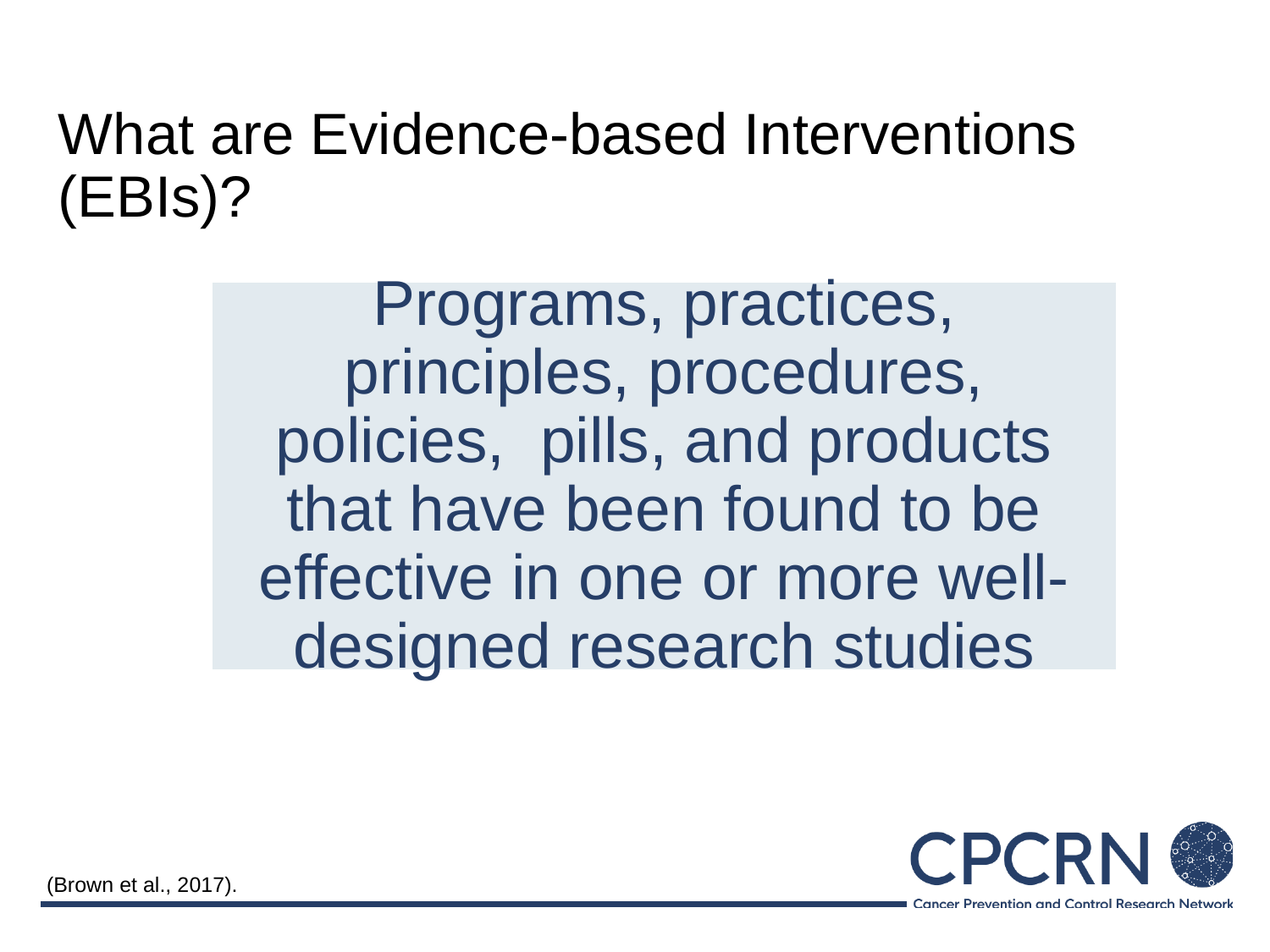

# What are Evidence-based Interventions (EBIs)?
Programs, practices, principles, procedures, policies,  pills, and products that have been found to be effective in one or more well-designed research studies
(Brown et al., 2017).